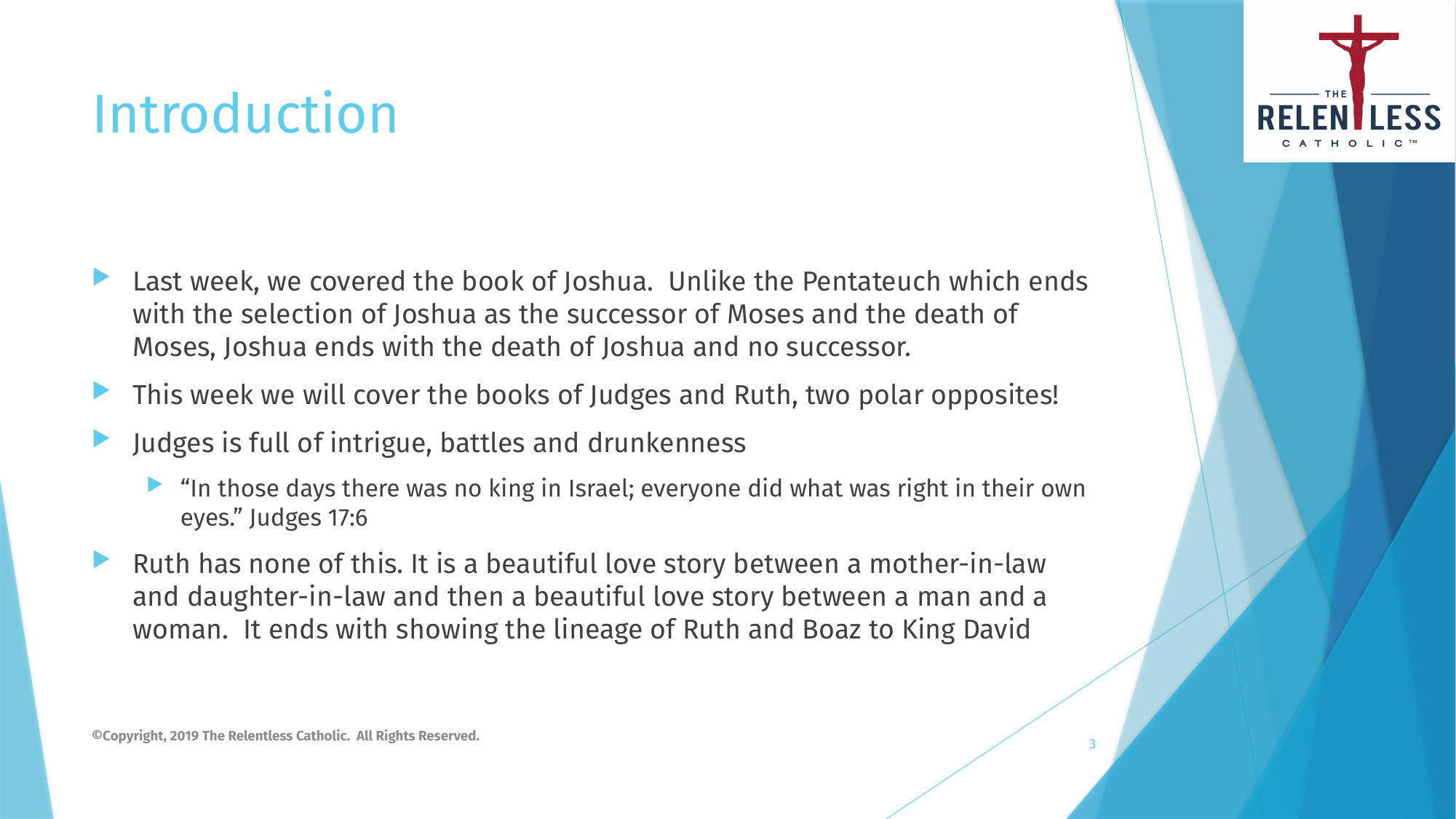

# Introduction
Last week, we covered the book of Joshua.  Unlike the Pentateuch which ends with the selection of Joshua as the successor of Moses and the death of Moses, Joshua ends with the death of Joshua and no successor.
This week we will cover the books of Judges and Ruth, two polar opposites!
Judges is full of intrigue, battles and drunkenness
“In those days there was no king in Israel; everyone did what was right in their own eyes.” Judges 17:6
Ruth has none of this. It is a beautiful love story between a mother-in-law and daughter-in-law and then a beautiful love story between a man and a woman.  It ends with showing the lineage of Ruth and Boaz to King David
©Copyright, 2019 The Relentless Catholic.  All Rights Reserved.

3